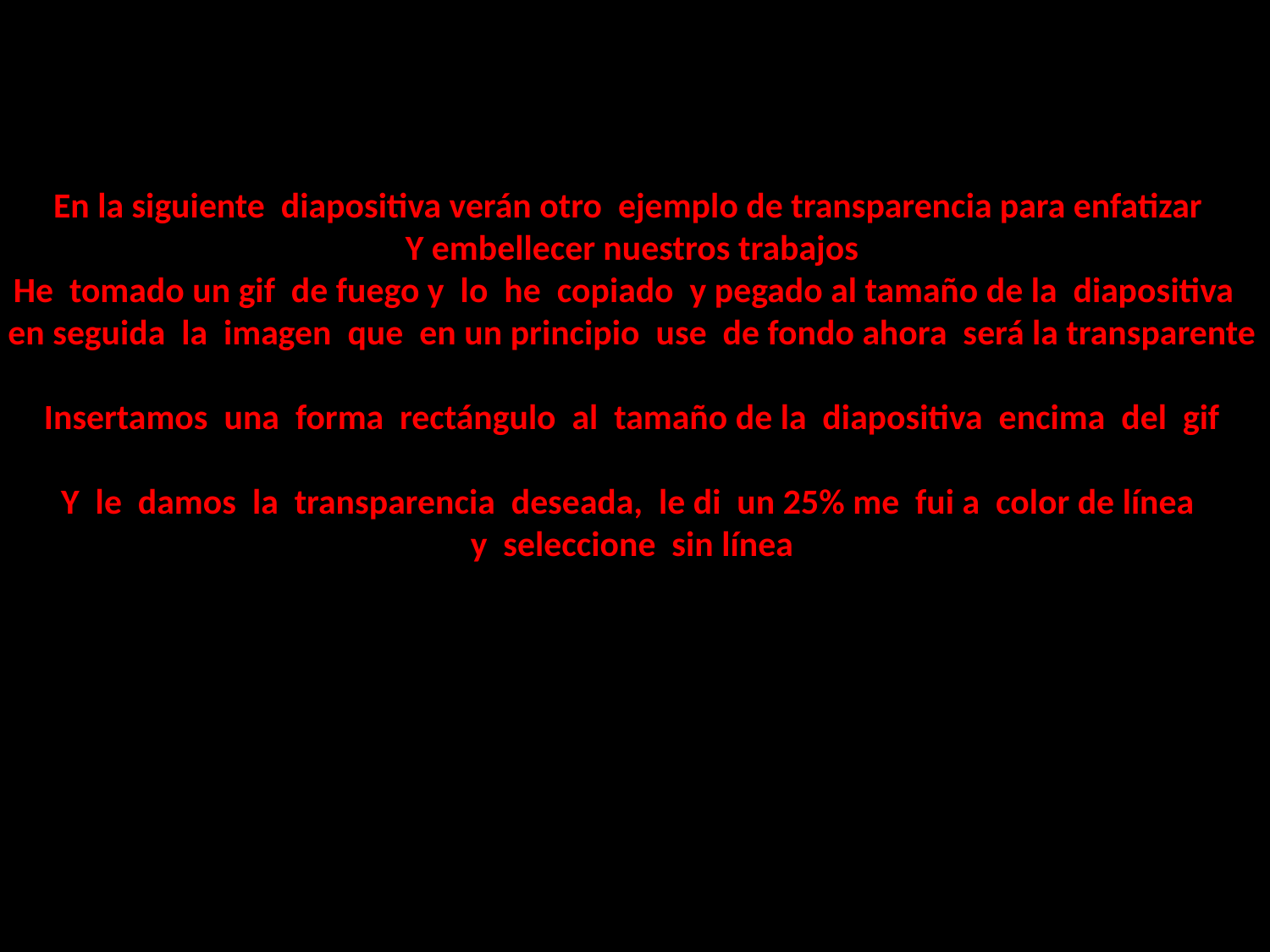

En la siguiente  diapositiva verán otro  ejemplo de transparencia para enfatizar
Y embellecer nuestros trabajos
He  tomado un gif  de fuego y  lo  he  copiado  y pegado al tamaño de la  diapositiva
en seguida  la  imagen  que  en un principio  use  de fondo ahora  será la transparente

Insertamos  una  forma  rectángulo  al  tamaño de la  diapositiva  encima  del  gif

Y  le  damos  la  transparencia  deseada,  le di  un 25% me  fui a  color de línea
y  seleccione  sin línea